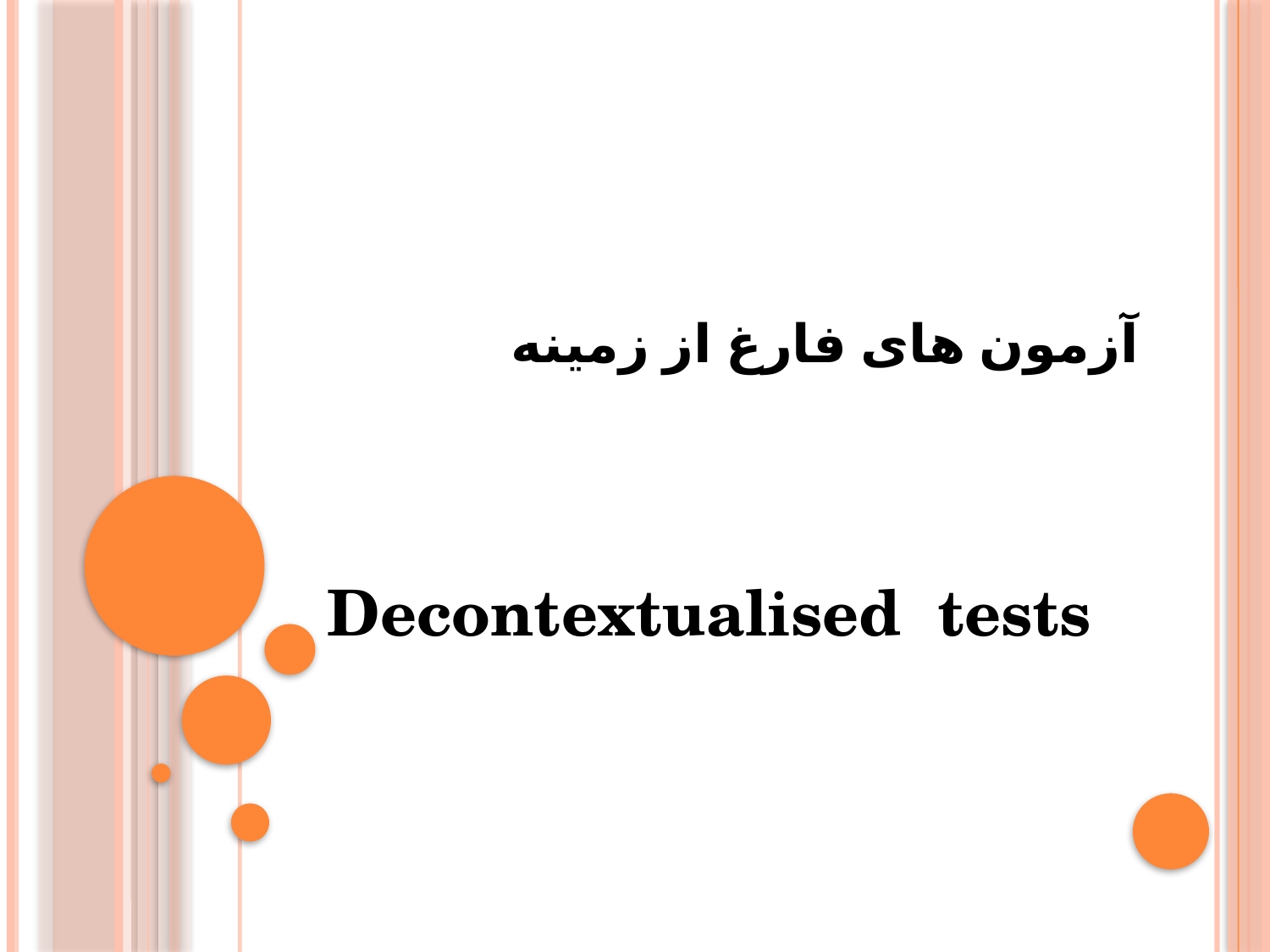

# آزمون های فارغ از زمینه
Decontextualised  tests